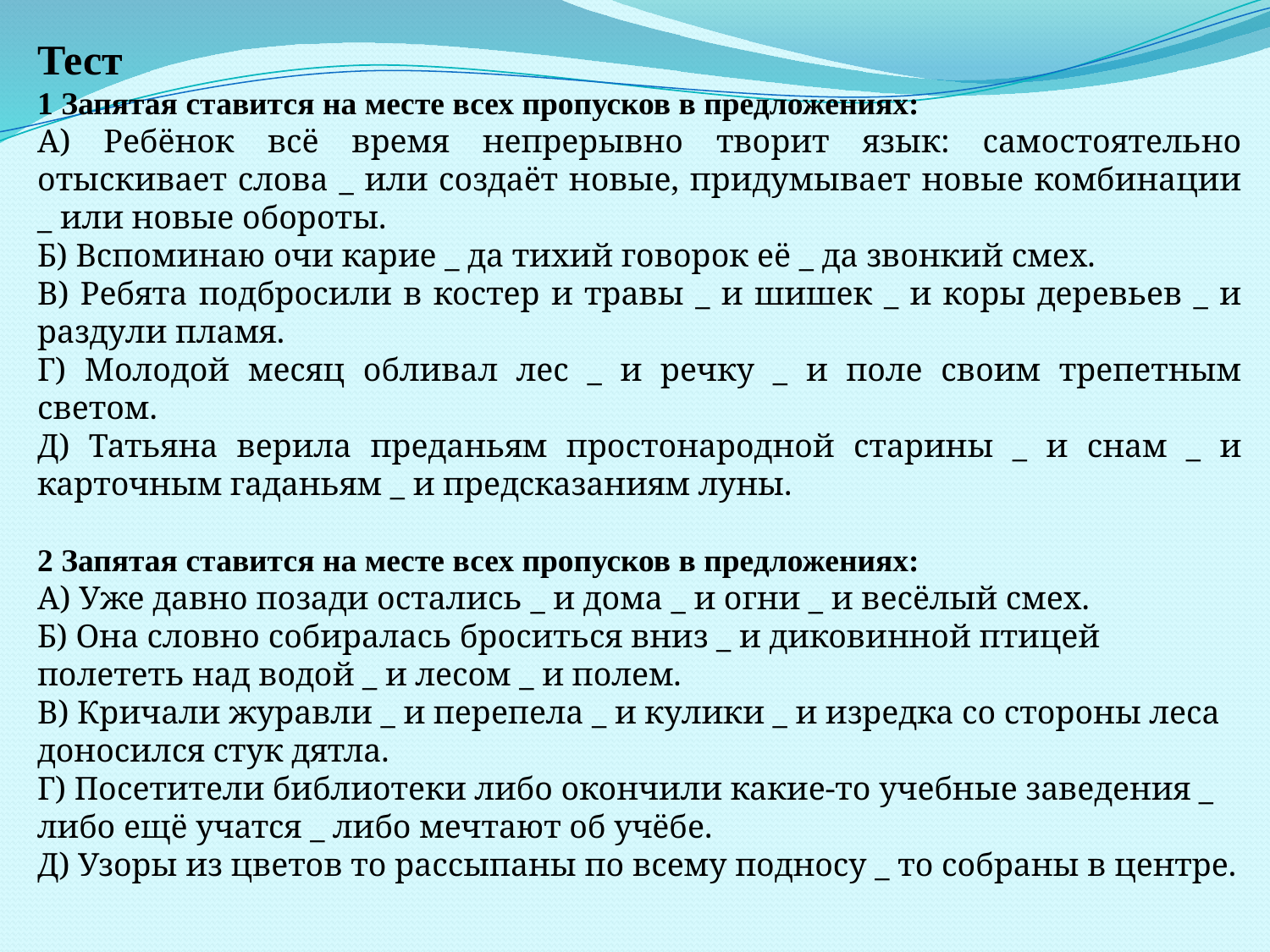

Тест
1 Запятая ставится на месте всех пропусков в предложениях:
А) Ребёнок всё время непрерывно творит язык: самостоятельно отыскивает слова _ или создаёт новые, придумывает новые комбинации _ или новые обороты.
Б) Вспоминаю очи карие _ да тихий говорок её _ да звонкий смех.
В) Ребята подбросили в костер и травы _ и шишек _ и коры деревьев _ и раздули пламя.
Г) Молодой месяц обливал лес _ и речку _ и поле своим трепетным светом.
Д) Татьяна верила преданьям простонародной старины _ и снам _ и карточным гаданьям _ и предсказаниям луны.

2 Запятая ставится на месте всех пропусков в предложениях:
А) Уже давно позади остались _ и дома _ и огни _ и весёлый смех.
Б) Она словно собиралась броситься вниз _ и диковинной птицей полететь над водой _ и лесом _ и полем.
В) Кричали журавли _ и перепела _ и кулики _ и изредка со стороны леса доносился стук дятла.
Г) Посетители библиотеки либо окончили какие-то учебные заведения _ либо ещё учатся _ либо мечтают об учёбе.
Д) Узоры из цветов то рассыпаны по всему подносу _ то собраны в центре.